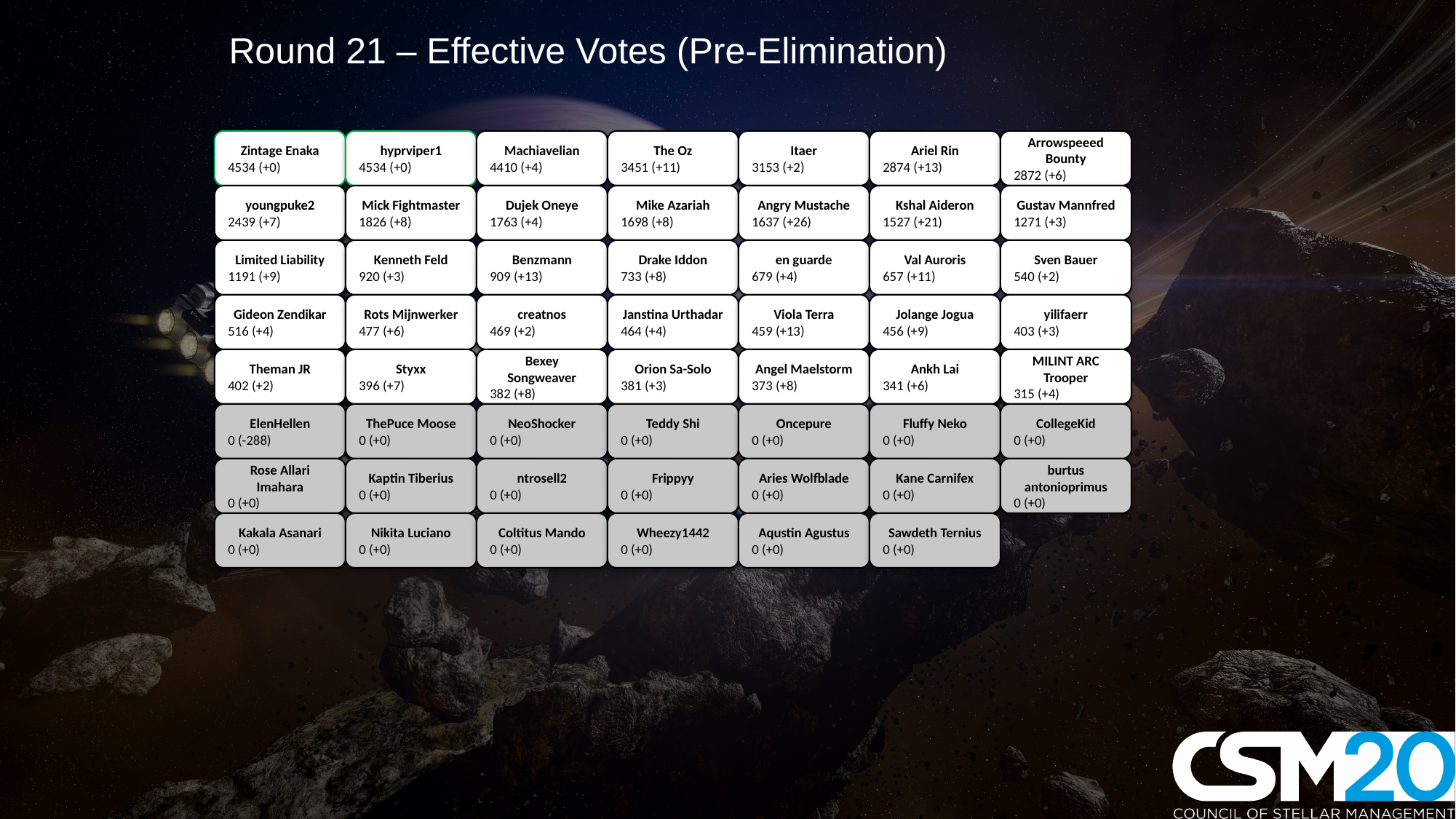

Round 21 – Effective Votes (Pre-Elimination)
Zintage Enaka
4534 (+0)
hyprviper1
4534 (+0)
Machiavelian
4410 (+4)
The Oz
3451 (+11)
Itaer
3153 (+2)
Ariel Rin
2874 (+13)
Arrowspeeed Bounty
2872 (+6)
youngpuke2
2439 (+7)
Mick Fightmaster
1826 (+8)
Dujek Oneye
1763 (+4)
Mike Azariah
1698 (+8)
Angry Mustache
1637 (+26)
Kshal Aideron
1527 (+21)
Gustav Mannfred
1271 (+3)
Limited Liability
1191 (+9)
Kenneth Feld
920 (+3)
Benzmann
909 (+13)
Drake Iddon
733 (+8)
en guarde
679 (+4)
Val Auroris
657 (+11)
Sven Bauer
540 (+2)
Gideon Zendikar
516 (+4)
Rots Mijnwerker
477 (+6)
creatnos
469 (+2)
Janstina Urthadar
464 (+4)
Viola Terra
459 (+13)
Jolange Jogua
456 (+9)
yilifaerr
403 (+3)

Theman JR
402 (+2)
Styxx
396 (+7)
Bexey Songweaver
382 (+8)
Orion Sa-Solo
381 (+3)
Angel Maelstorm
373 (+8)
Ankh Lai
341 (+6)
MILINT ARC Trooper
315 (+4)
ElenHellen
0 (-288)
ThePuce Moose
0 (+0)
NeoShocker
0 (+0)
Teddy Shi
0 (+0)
Oncepure
0 (+0)
Fluffy Neko
0 (+0)
CollegeKid
0 (+0)
Rose Allari Imahara
0 (+0)
Kaptin Tiberius
0 (+0)
ntrosell2
0 (+0)
Frippyy
0 (+0)
Aries Wolfblade
0 (+0)
Kane Carnifex
0 (+0)
burtus antonioprimus
0 (+0)
Kakala Asanari
0 (+0)
Nikita Luciano
0 (+0)
Coltitus Mando
0 (+0)
Wheezy1442
0 (+0)
Aqustin Agustus
0 (+0)
Sawdeth Ternius
0 (+0)
#